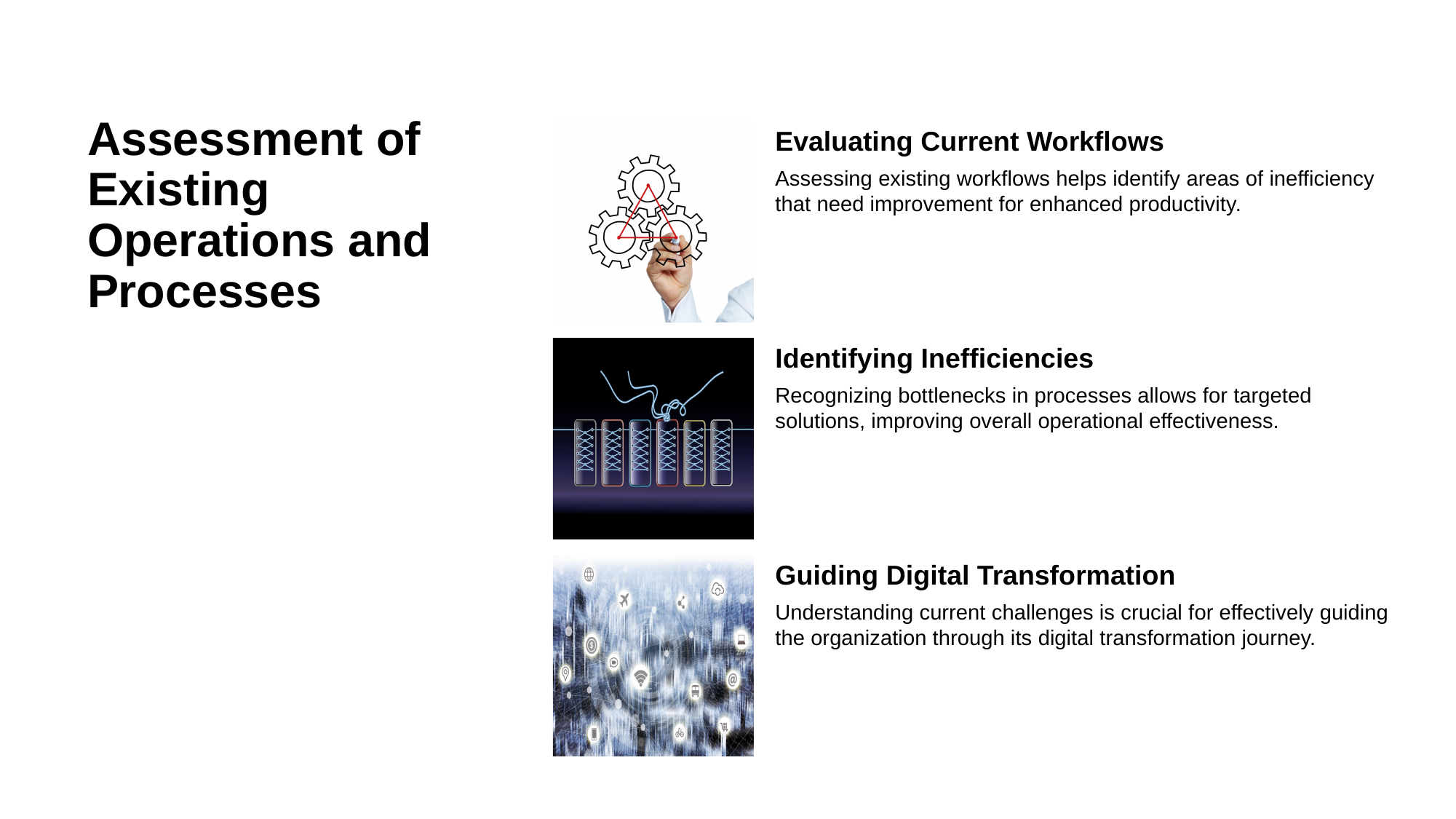

# Assessment of Existing Operations and Processes
Evaluating Current Workflows
Assessing existing workflows helps identify areas of inefficiency that need improvement for enhanced productivity.
Identifying Inefficiencies
Recognizing bottlenecks in processes allows for targeted solutions, improving overall operational effectiveness.
Guiding Digital Transformation
Understanding current challenges is crucial for effectively guiding the organization through its digital transformation journey.